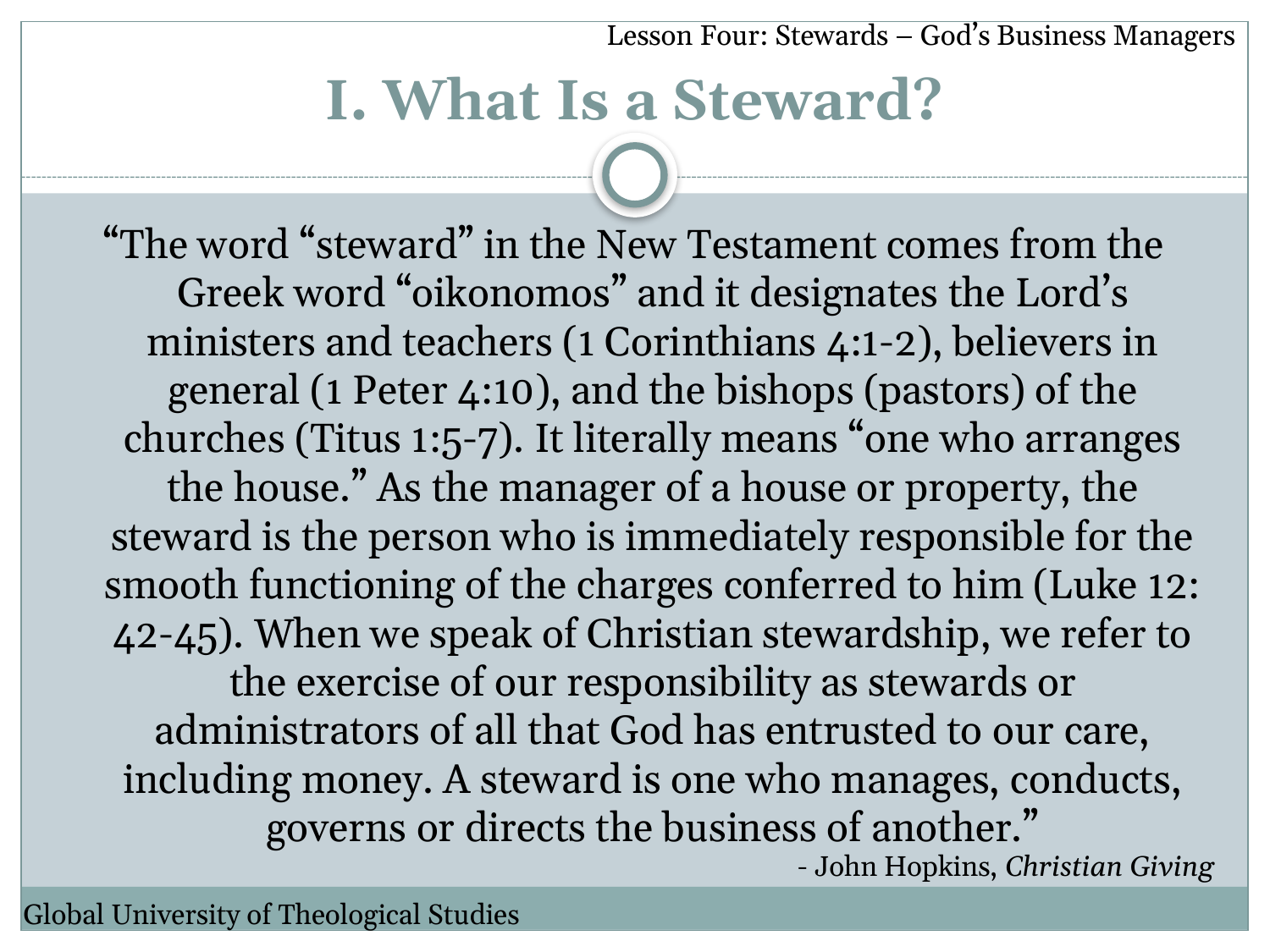

Lesson Four: Stewards – God’s Business Managers
# I. What Is a Steward?
“The word “steward” in the New Testament comes from the Greek word “oikonomos” and it designates the Lord’s ministers and teachers (1 Corinthians 4:1-2), believers in general (1 Peter 4:10), and the bishops (pastors) of the churches (Titus 1:5-7). It literally means “one who arranges the house.” As the manager of a house or property, the steward is the person who is immediately responsible for the smooth functioning of the charges conferred to him (Luke 12: 42-45). When we speak of Christian stewardship, we refer to the exercise of our responsibility as stewards or administrators of all that God has entrusted to our care, including money. A steward is one who manages, conducts, governs or directs the business of another.”
- John Hopkins, Christian Giving
Global University of Theological Studies